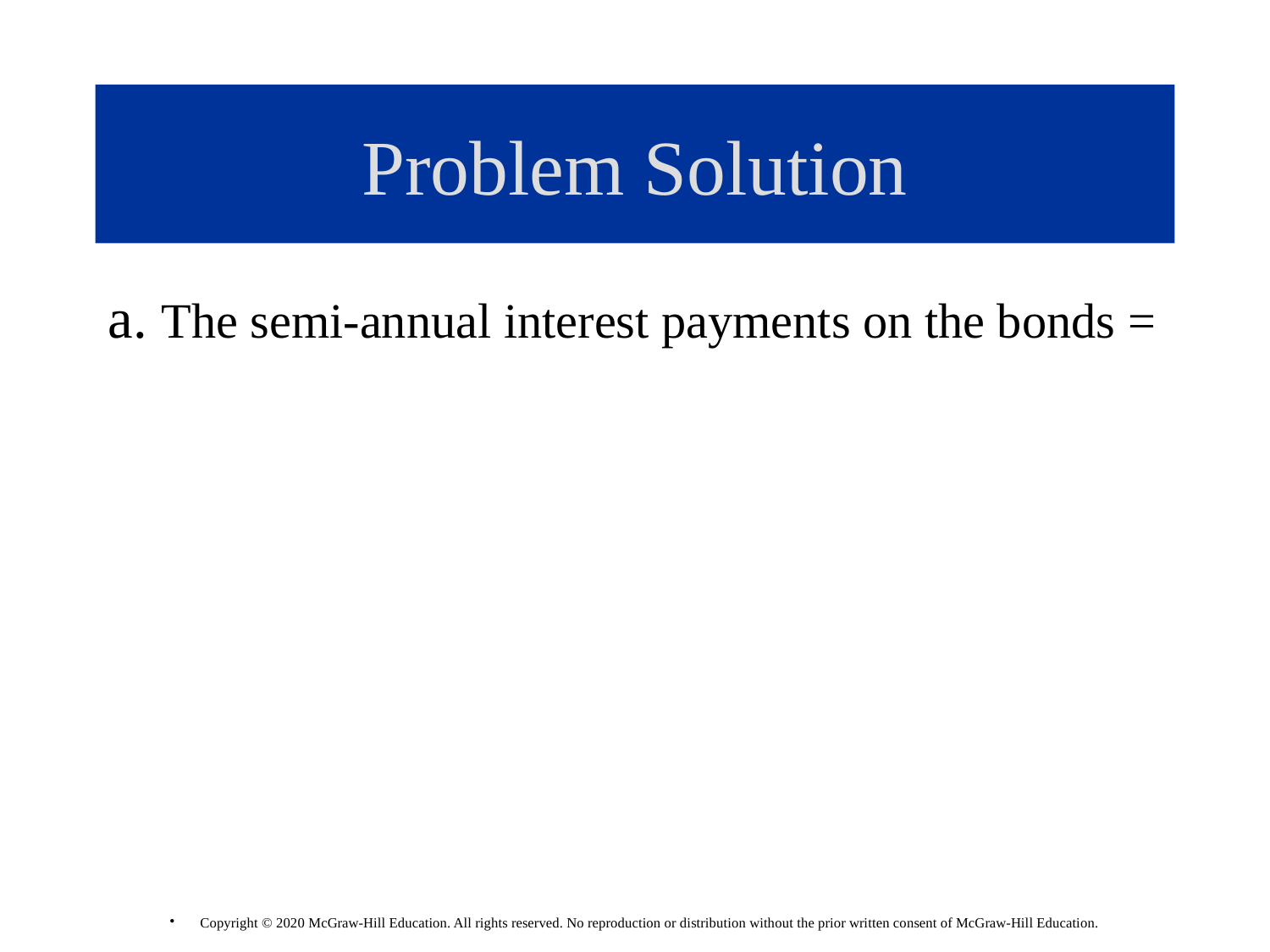

# Problem Solution
a. The semi-annual interest payments on the bonds =